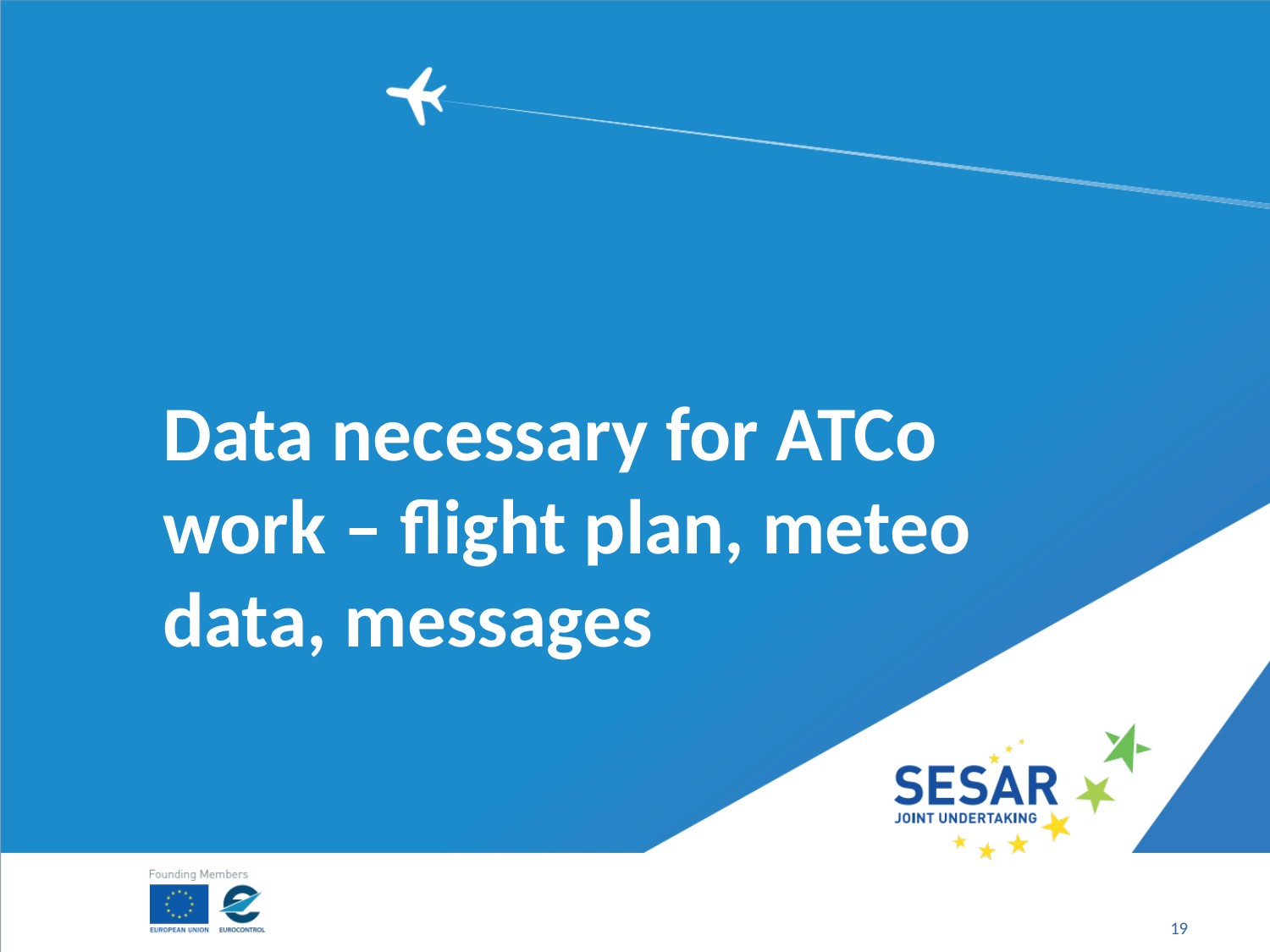

# Data necessary for ATCo work – flight plan, meteo data, messages
19